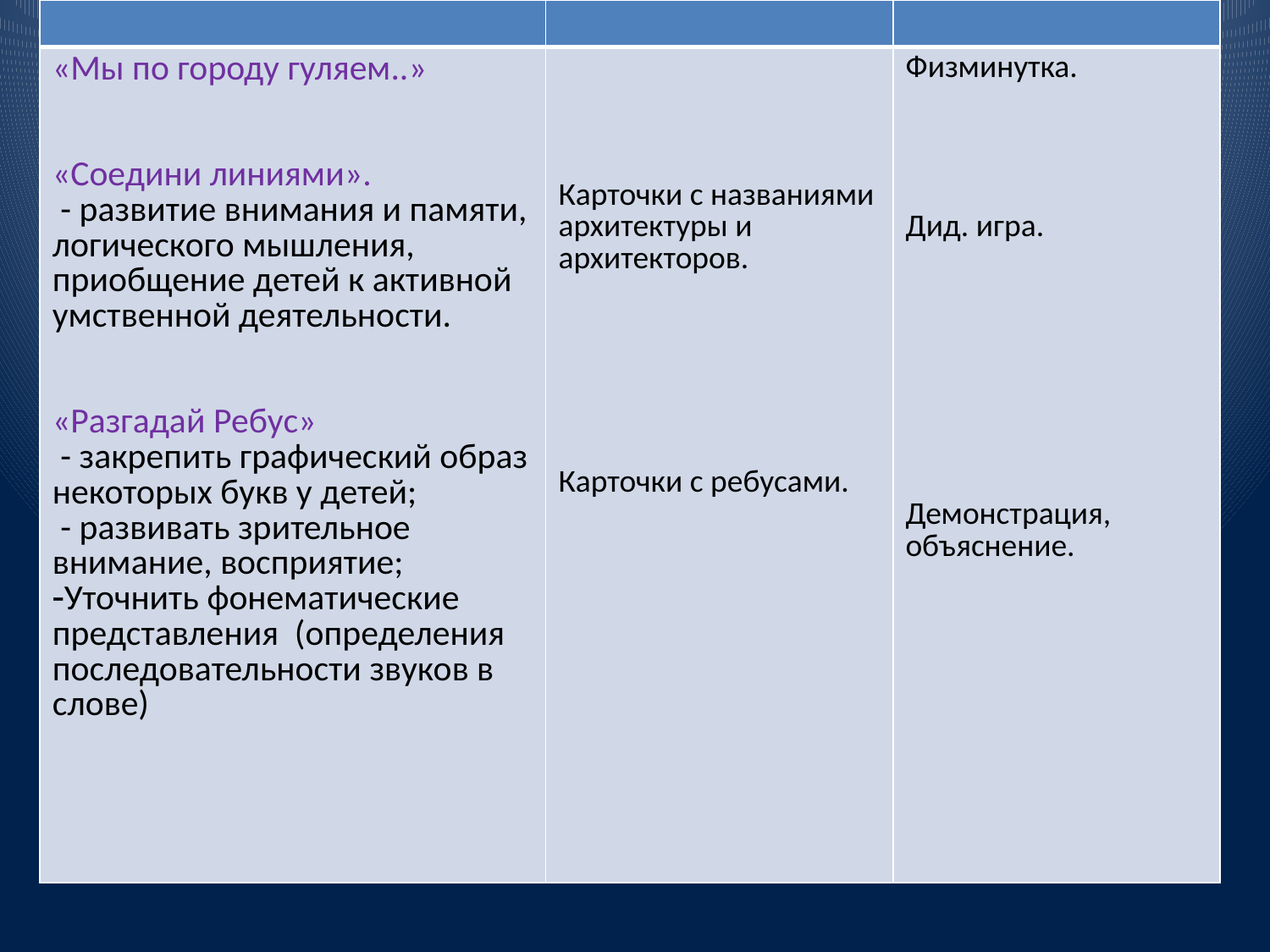

|  |  |  |
| --- | --- | --- |
| «Мы по городу гуляем..» «Соедини линиями». - развитие внимания и памяти, логического мышления, приобщение детей к активной умственной деятельности. «Разгадай Ребус» - закрепить графический образ некоторых букв у детей; - развивать зрительное внимание, восприятие; Уточнить фонематические представления (определения последовательности звуков в слове) | Карточки с названиями архитектуры и архитекторов. Карточки с ребусами. | Физминутка. Дид. игра. Демонстрация, объяснение. |